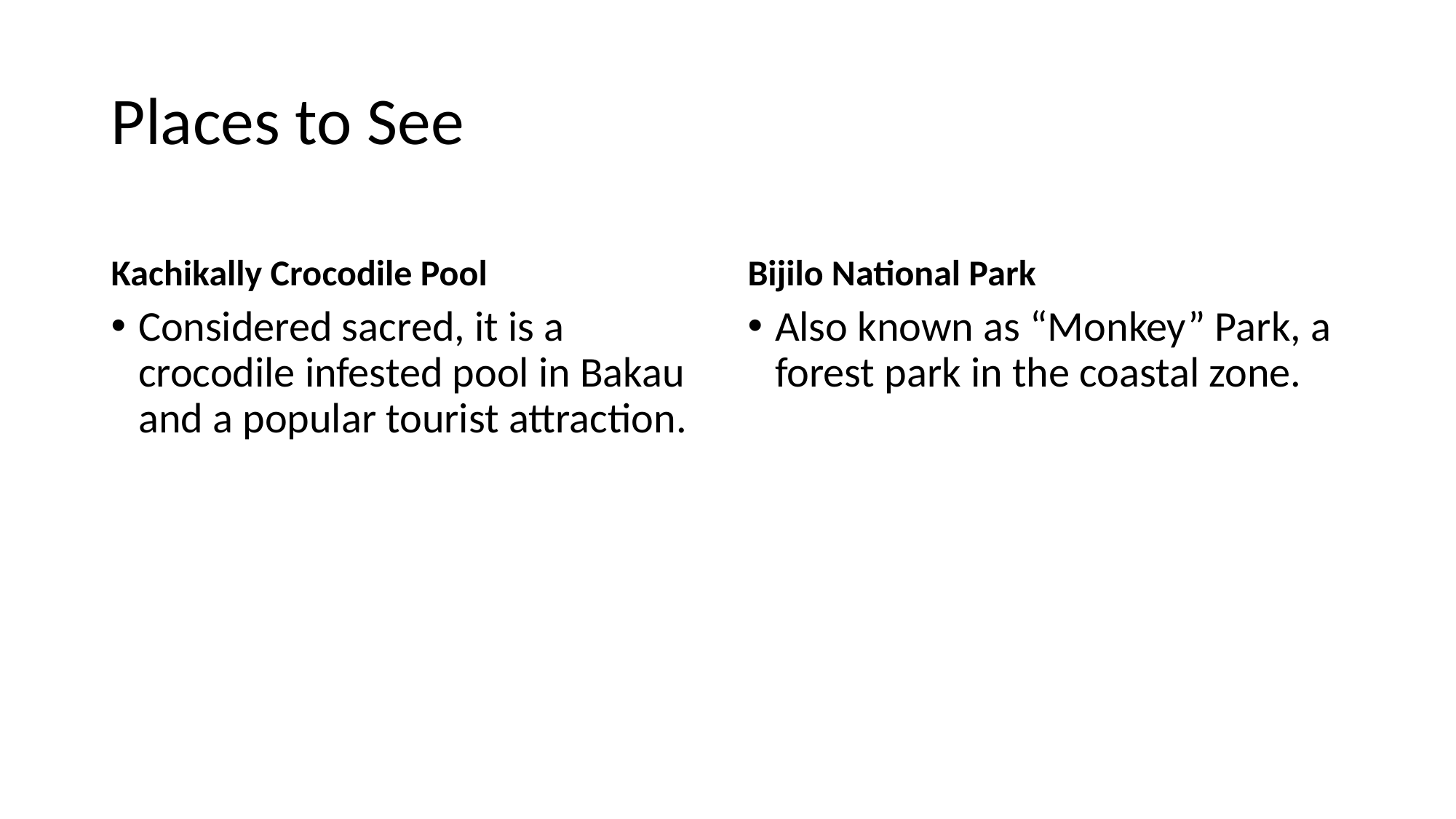

# Places to See
Kachikally Crocodile Pool
Bijilo National Park
Considered sacred, it is a crocodile infested pool in Bakau and a popular tourist attraction.
Also known as “Monkey” Park, a forest park in the coastal zone.